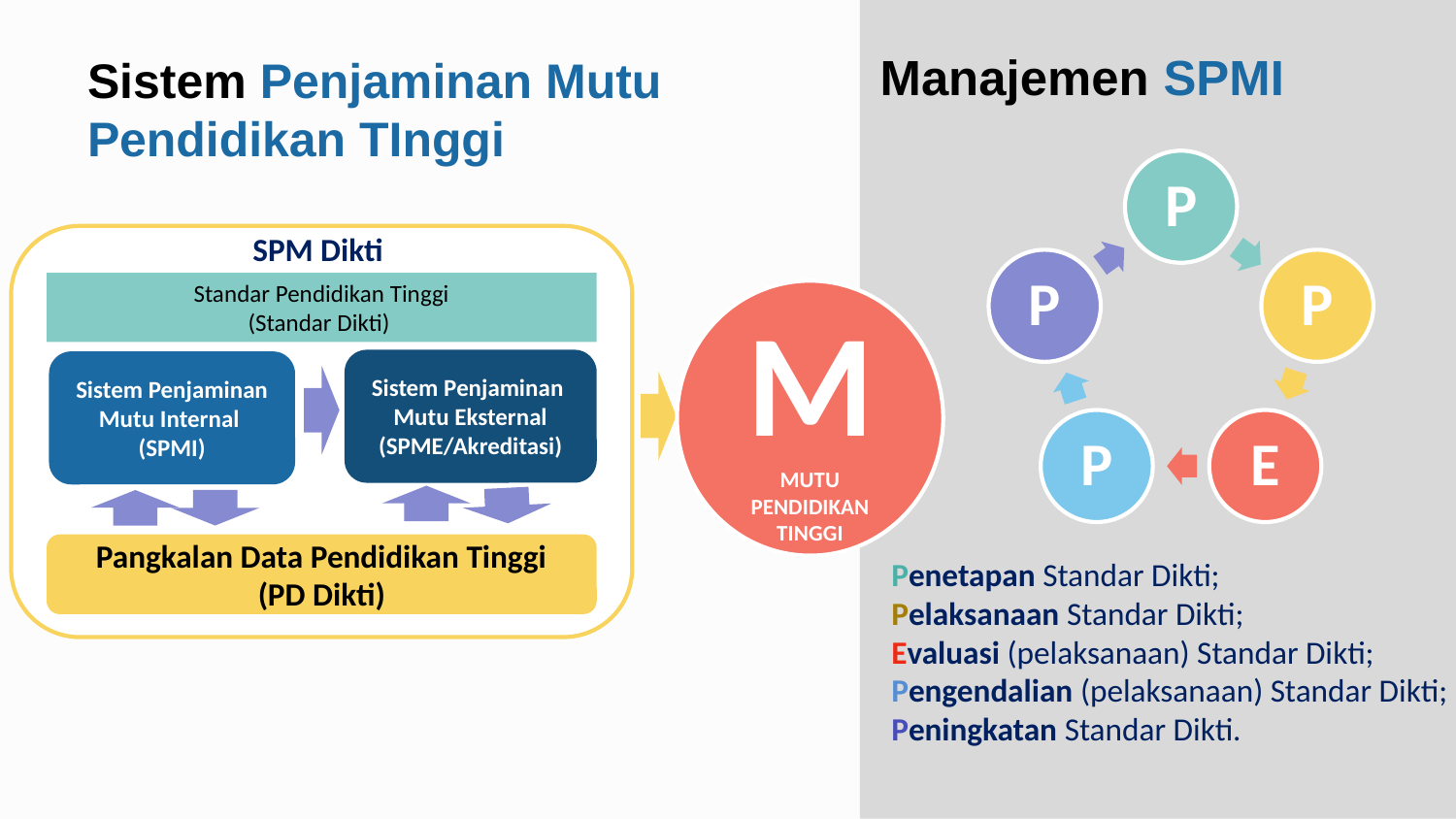

Manajemen SPMI
# Sistem Penjaminan Mutu Pendidikan TInggi
P

P

E

P

P

SPM Dikti

Standar Pendidikan Tinggi
(Standar Dikti)
M
MUTU PENDIDIKAN TINGGI
Sistem Penjaminan
Mutu Eksternal
(SPME/Akreditasi)
Sistem Penjaminan Mutu Internal
(SPMI)

Pangkalan Data Pendidikan Tinggi
(PD Dikti)
Penetapan Standar Dikti;
Pelaksanaan Standar Dikti;
Evaluasi (pelaksanaan) Standar Dikti;
Pengendalian (pelaksanaan) Standar Dikti;
Peningkatan Standar Dikti.